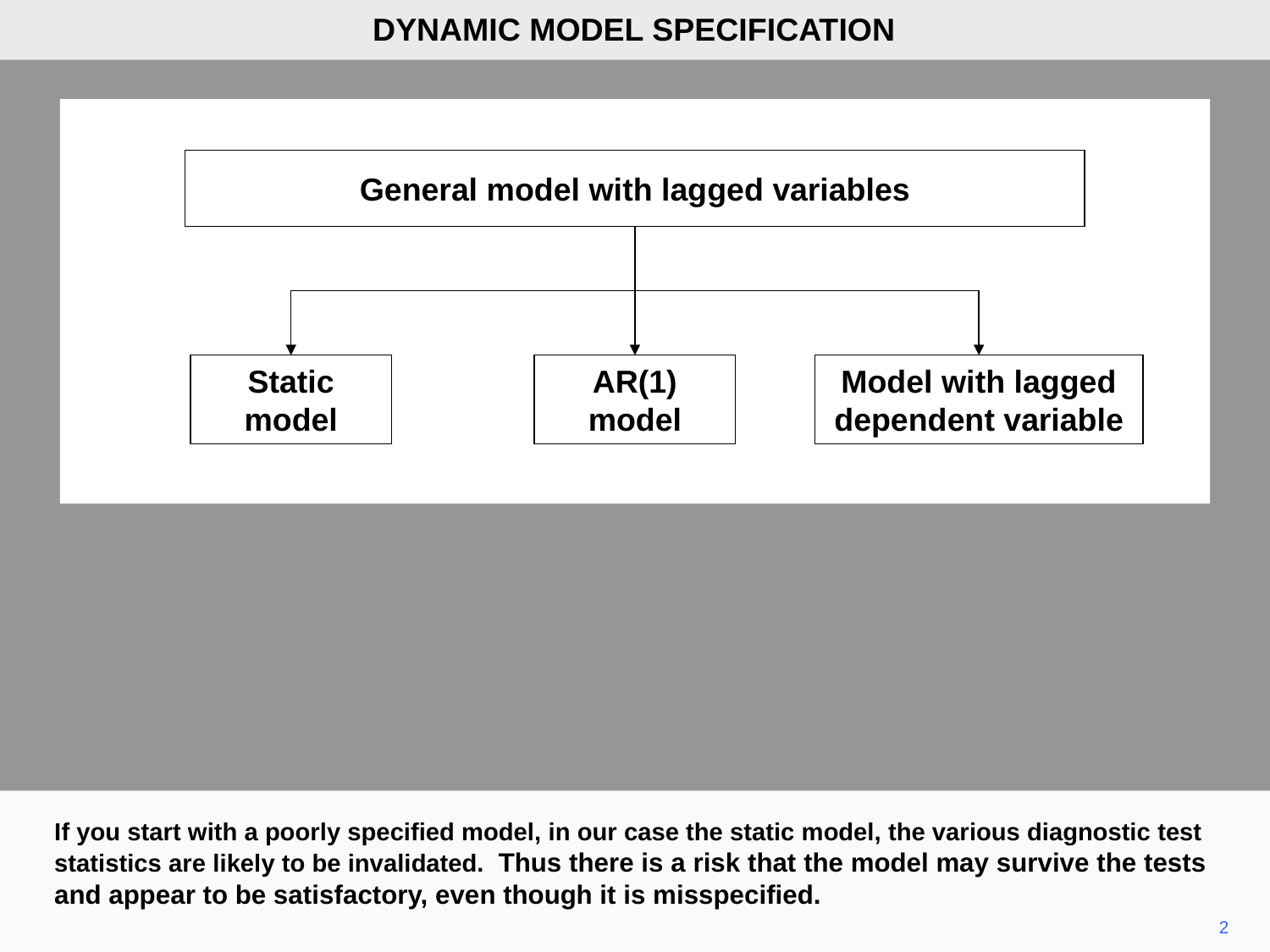

DYNAMIC MODEL SPECIFICATION

General model with lagged variables
Static model
AR(1) model
Model with lagged dependent variable

If you start with a poorly specified model, in our case the static model, the various diagnostic test statistics are likely to be invalidated.  Thus there is a risk that the model may survive the tests and appear to be satisfactory, even though it is misspecified.
2